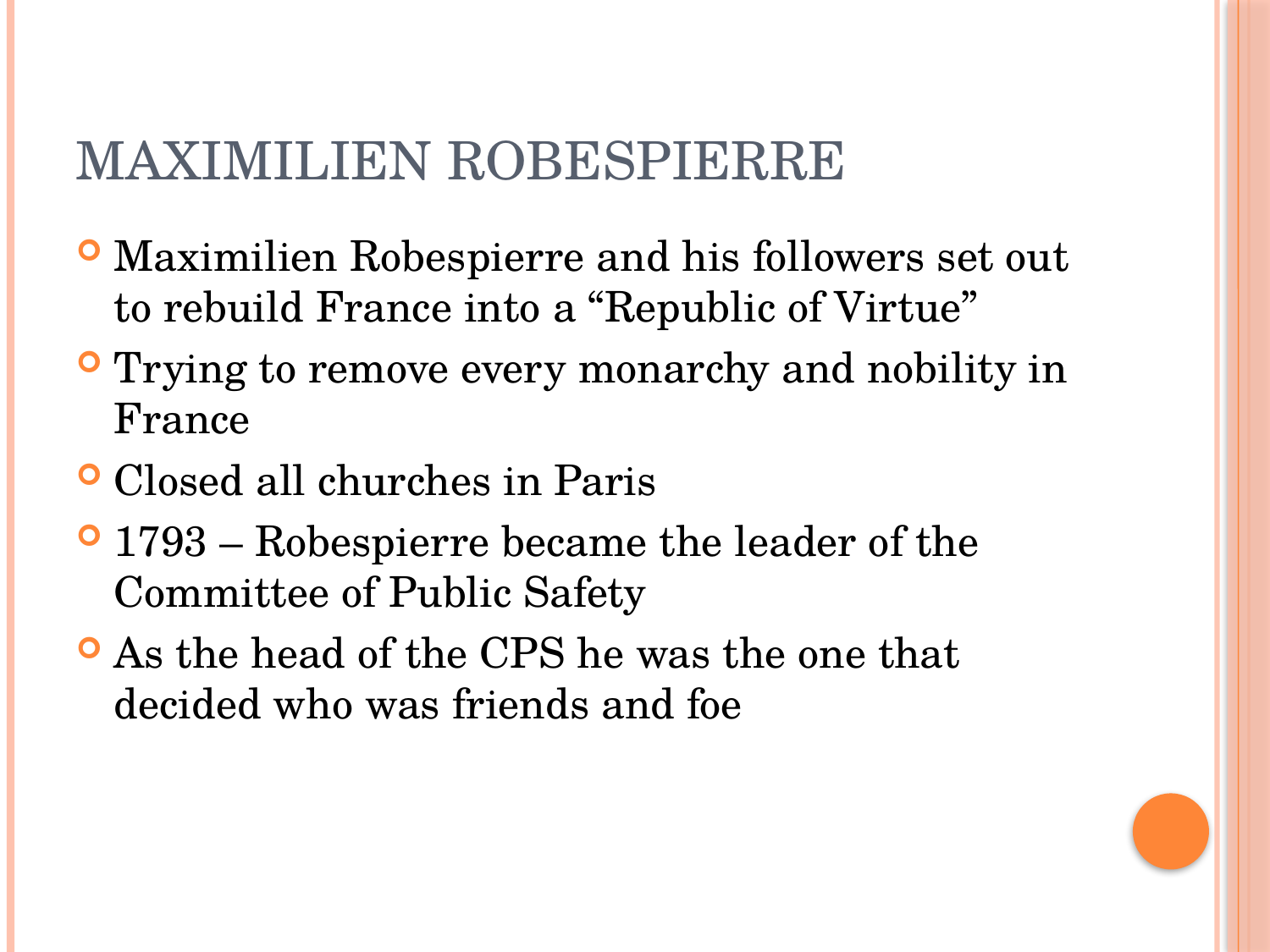

# Maximilien Robespierre
Maximilien Robespierre and his followers set out to rebuild France into a “Republic of Virtue”
Trying to remove every monarchy and nobility in France
Closed all churches in Paris
1793 – Robespierre became the leader of the Committee of Public Safety
As the head of the CPS he was the one that decided who was friends and foe